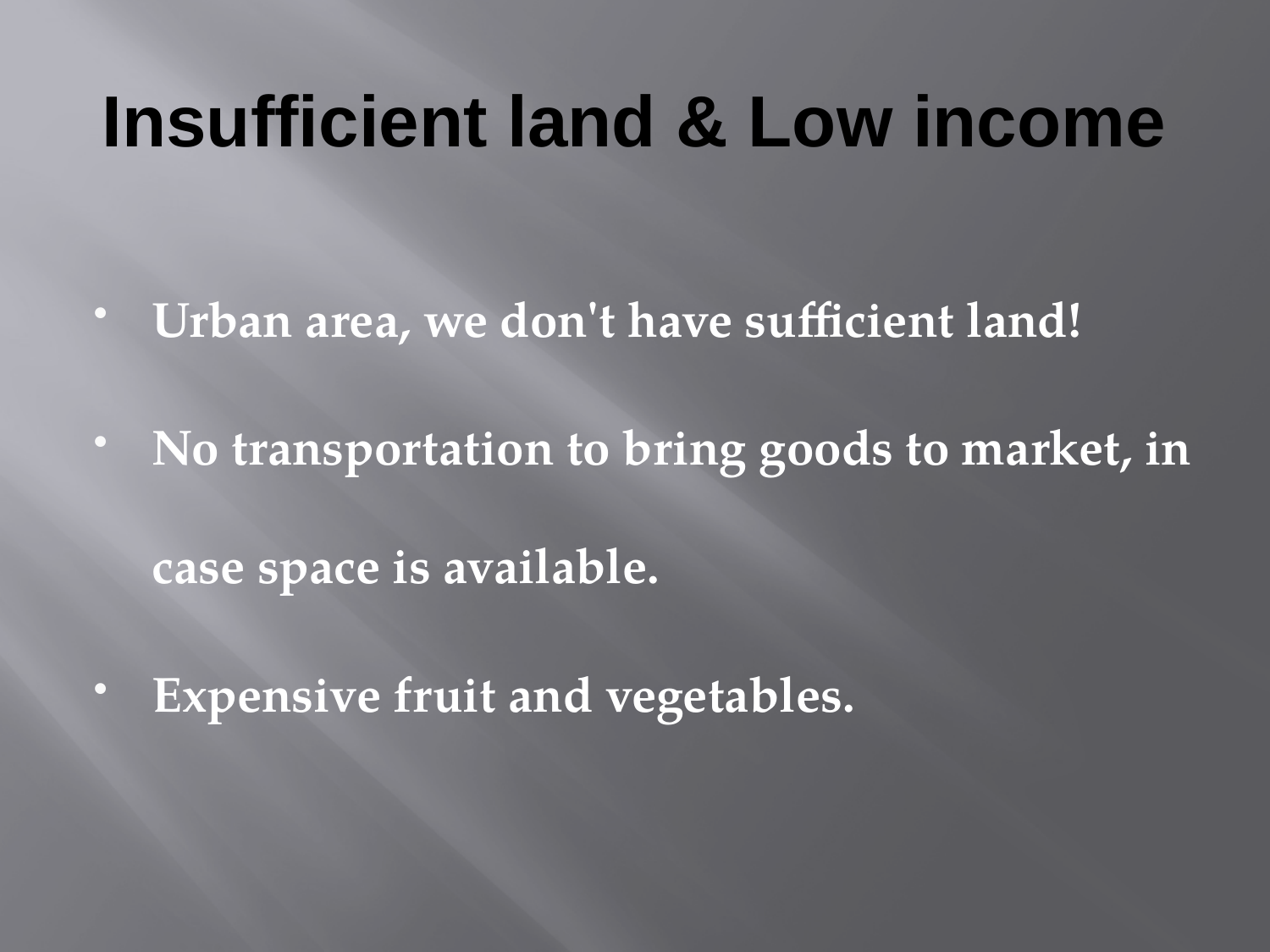

# Insufficient land & Low income
Urban area, we don't have sufficient land!
No transportation to bring goods to market, in case space is available.
Expensive fruit and vegetables.